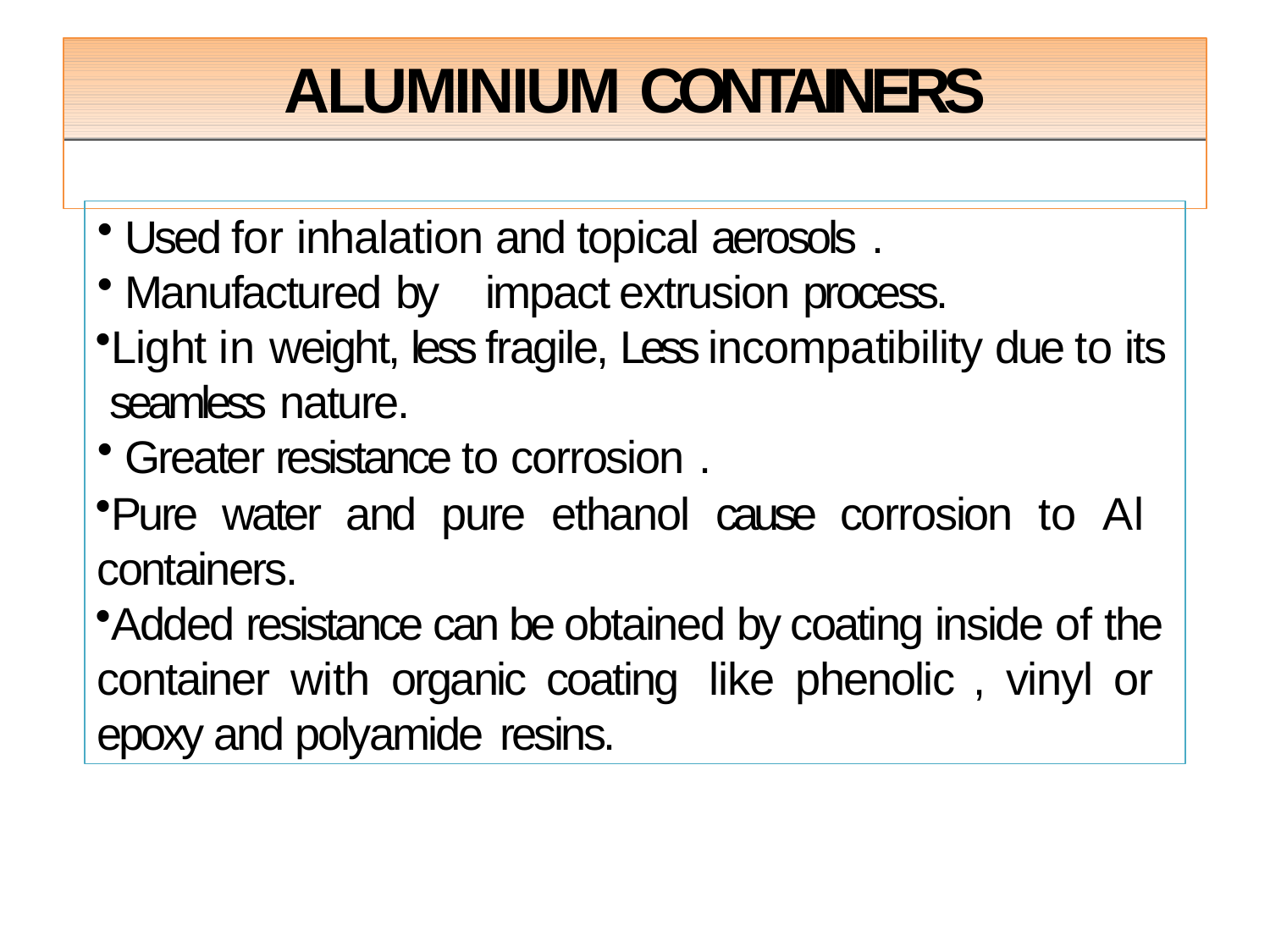

# ALUMINIUM CONTAINERS

Used for inhalation and topical aerosols .
Manufactured by	impact extrusion process.
Light in weight, less fragile, Less incompatibility due to its  seamless nature.
Greater resistance to corrosion .
Pure water and pure ethanol cause corrosion to Al  containers.
Added resistance can be obtained by coating inside of the  container with organic coating like phenolic , vinyl or  epoxy and polyamide resins.